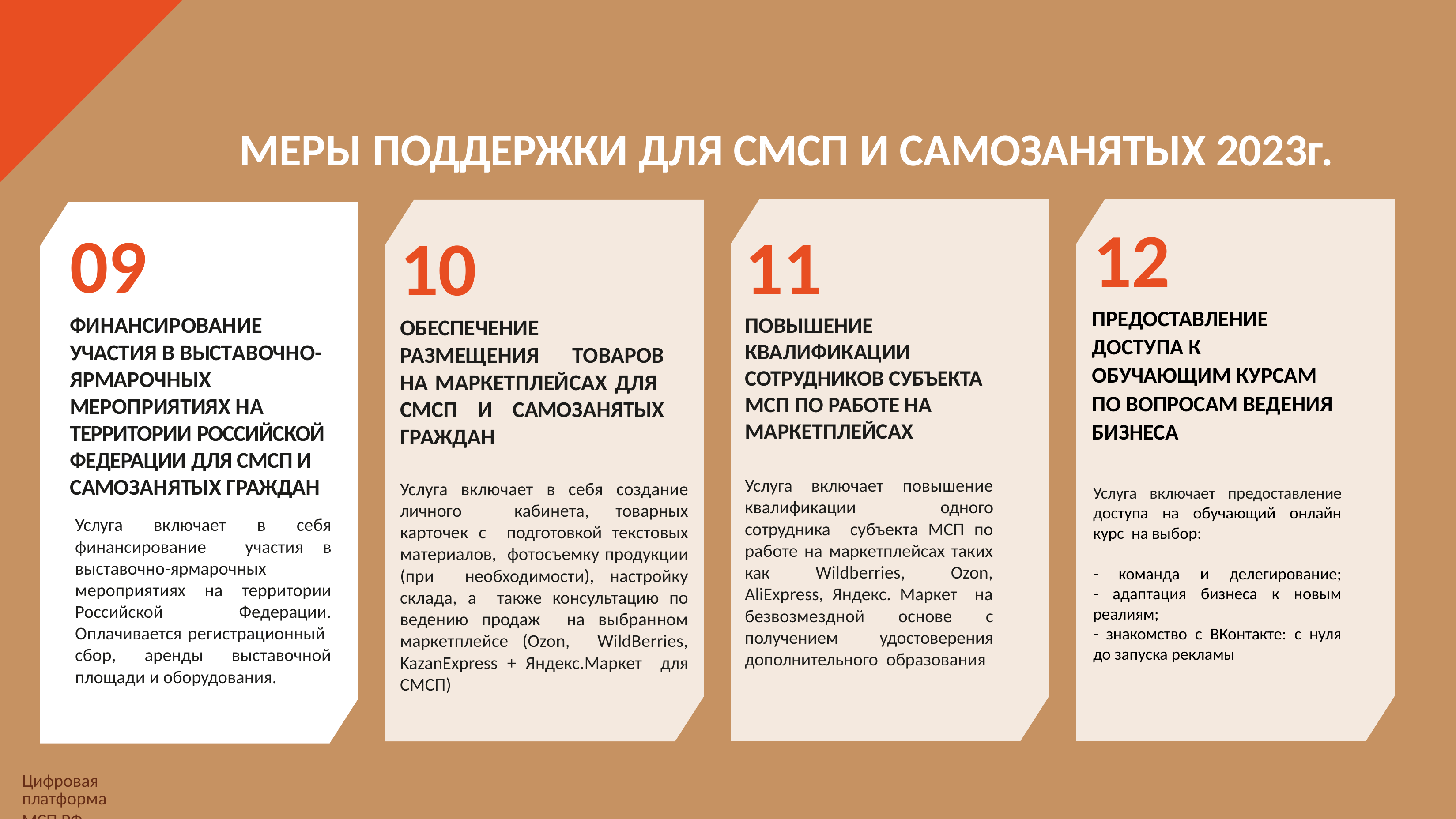

# МЕРЫ ПОДДЕРЖКИ ДЛЯ СМСП И САМОЗАНЯТЫХ 2023г.

12
ПРЕДОСТАВЛЕНИЕ ДОСТУПА К ОБУЧАЮЩИМ КУРСАМ ПО ВОПРОСАМ ВЕДЕНИЯ БИЗНЕСА

Услуга включает предоставление доступа на обучающий онлайн курс  на выбор:
- команда и делегирование;
- адаптация бизнеса к новым реалиям;
- знакомство с ВКонтакте: с нуля до запуска рекламы

09
ФИНАНСИРОВАНИЕ УЧАСТИЯ В ВЫСТАВОЧНО-  ЯРМАРОЧНЫХ МЕРОПРИЯТИЯХ НА  ТЕРРИТОРИИ РОССИЙСКОЙ ФЕДЕРАЦИИ ДЛЯ СМСП И  САМОЗАНЯТЫХ ГРАЖДАН
Услуга включает в себя финансирование  участия в выставочно-ярмарочных  мероприятиях на территории Российской  Федерации. Оплачивается регистрационный  сбор, аренды выставочной площади и оборудования.

11
ПОВЫШЕНИЕ КВАЛИФИКАЦИИ СОТРУДНИКОВ СУБЪЕКТА  МСП ПО РАБОТЕ НА МАРКЕТПЛЕЙСАХ

Услуга включает повышение квалификации одного сотрудника  субъекта МСП по работе на маркетплейсах таких как Wildberries, Ozon, AliExpress, Яндекс. Маркет  на безвозмездной основе с получением удостоверения дополнительного  образования

10
ОБЕСПЕЧЕНИЕ РАЗМЕЩЕНИЯ  ТОВАРОВ НА МАРКЕТПЛЕЙСАХ ДЛЯ  СМСП И САМОЗАНЯТЫХ ГРАЖДАН

Услуга включает в себя создание личного  кабинета, товарных карточек с  подготовкой текстовых материалов,  фотосъемку продукции (при  необходимости), настройку склада, а  также консультацию по ведению продаж  на выбранном маркетплейсе (Ozon,  WildBerries, KazanExpress + Яндекс.Маркет  для СМСП)

Цифровая платформа
МСП.РФ